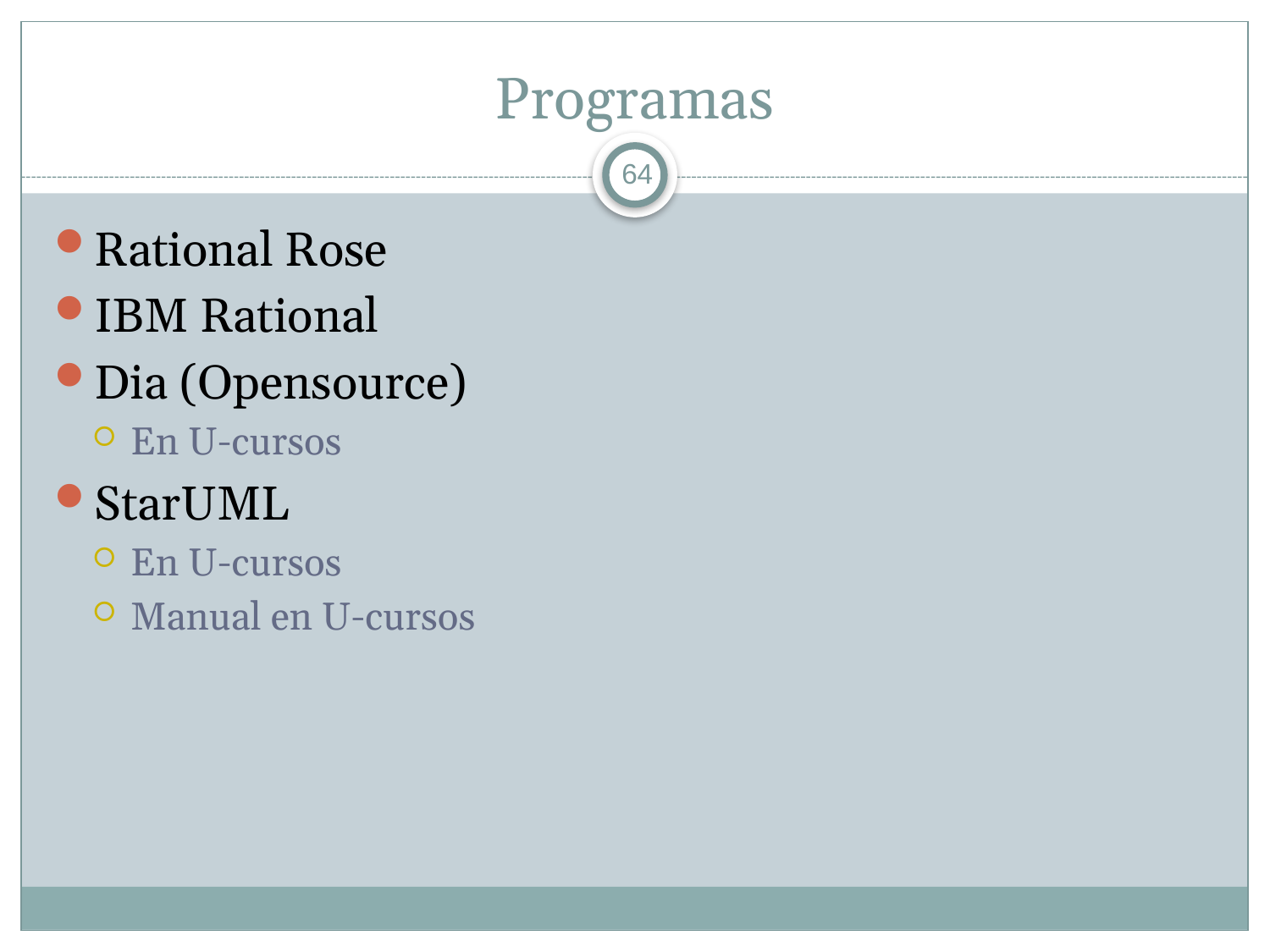

# Programas
64
Rational Rose
IBM Rational
Dia (Opensource)
En U-cursos
StarUML
En U-cursos
Manual en U-cursos